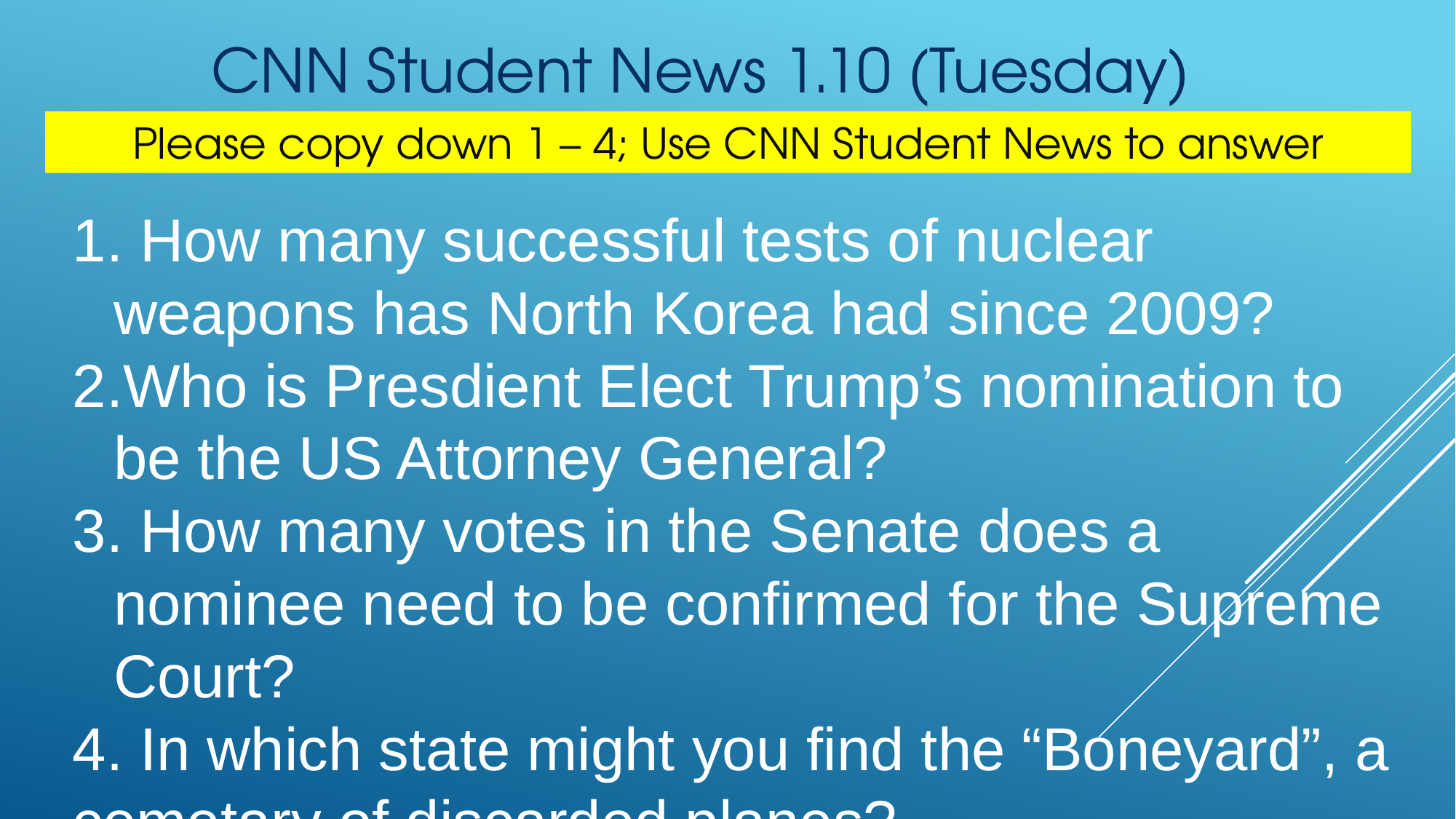

CNN Student News 1.10 (Tuesday)
Please copy down 1 – 4; Use CNN Student News to answer
 How many successful tests of nuclear weapons has North Korea had since 2009?
Who is Presdient Elect Trump’s nomination to be the US Attorney General?
 How many votes in the Senate does a nominee need to be confirmed for the Supreme Court?
4. In which state might you find the “Boneyard”, a cemetary of discarded planes?